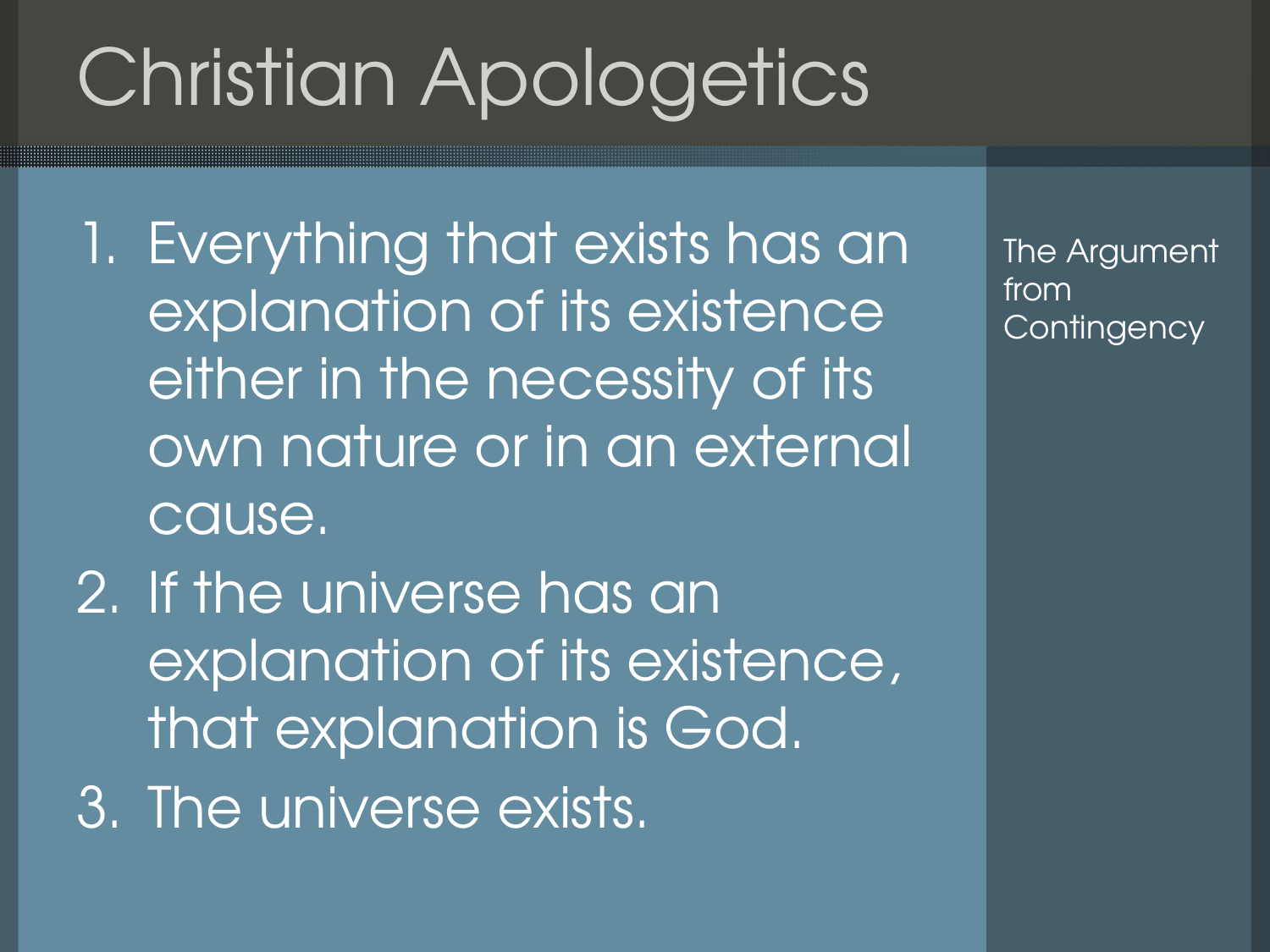

# Christian Apologetics
Everything that exists has an explanation of its existence either in the necessity of its own nature or in an external cause.
If the universe has an explanation of its existence, that explanation is God.
The universe exists.

The Argument from Contingency